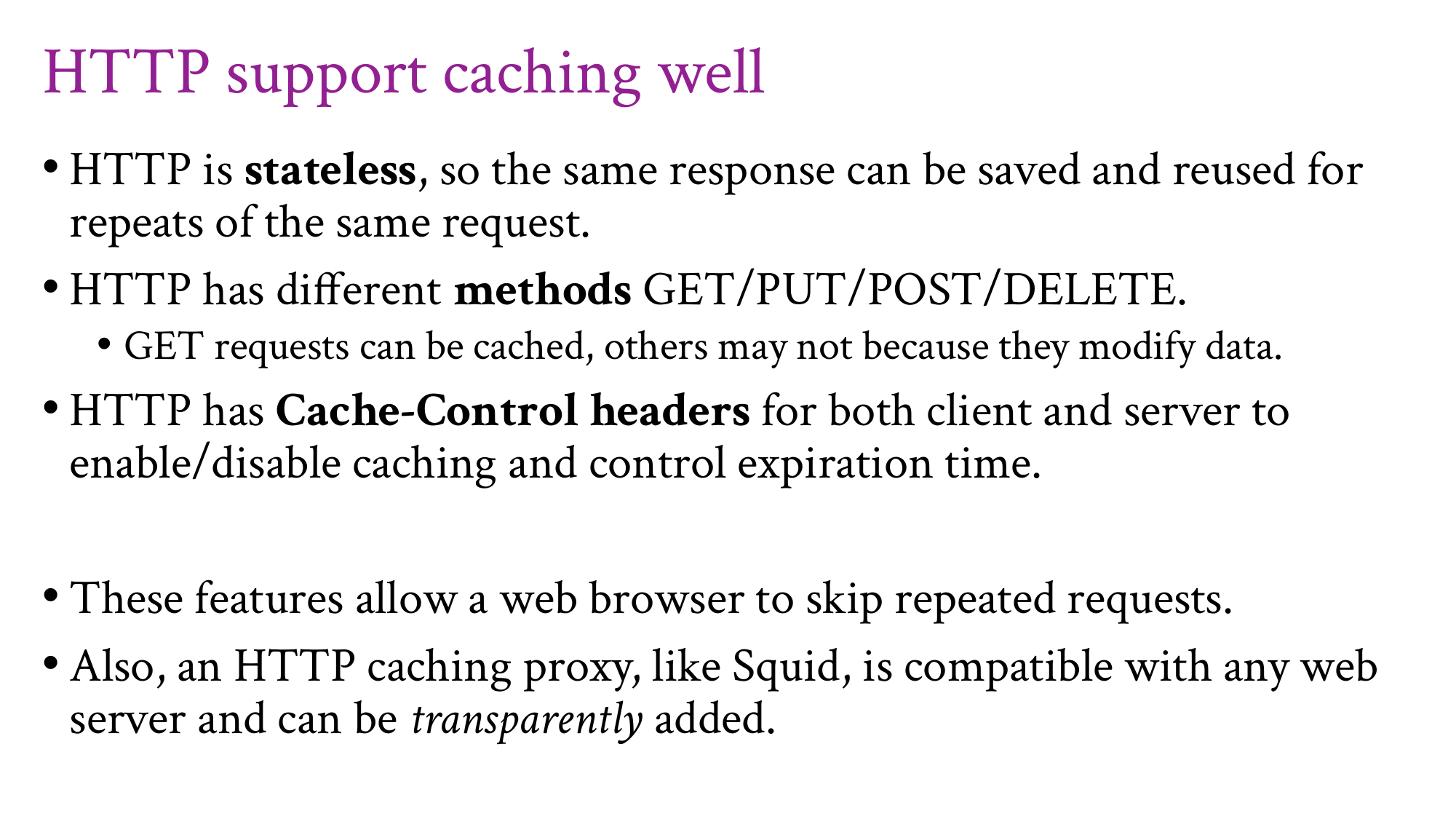

# HTTP support caching well
HTTP is stateless, so the same response can be saved and reused for repeats of the same request.
HTTP has different methods GET/PUT/POST/DELETE.
GET requests can be cached, others may not because they modify data.
HTTP has Cache-Control headers for both client and server to enable/disable caching and control expiration time.

These features allow a web browser to skip repeated requests.
Also, an HTTP caching proxy, like Squid, is compatible with any web server and can be transparently added.